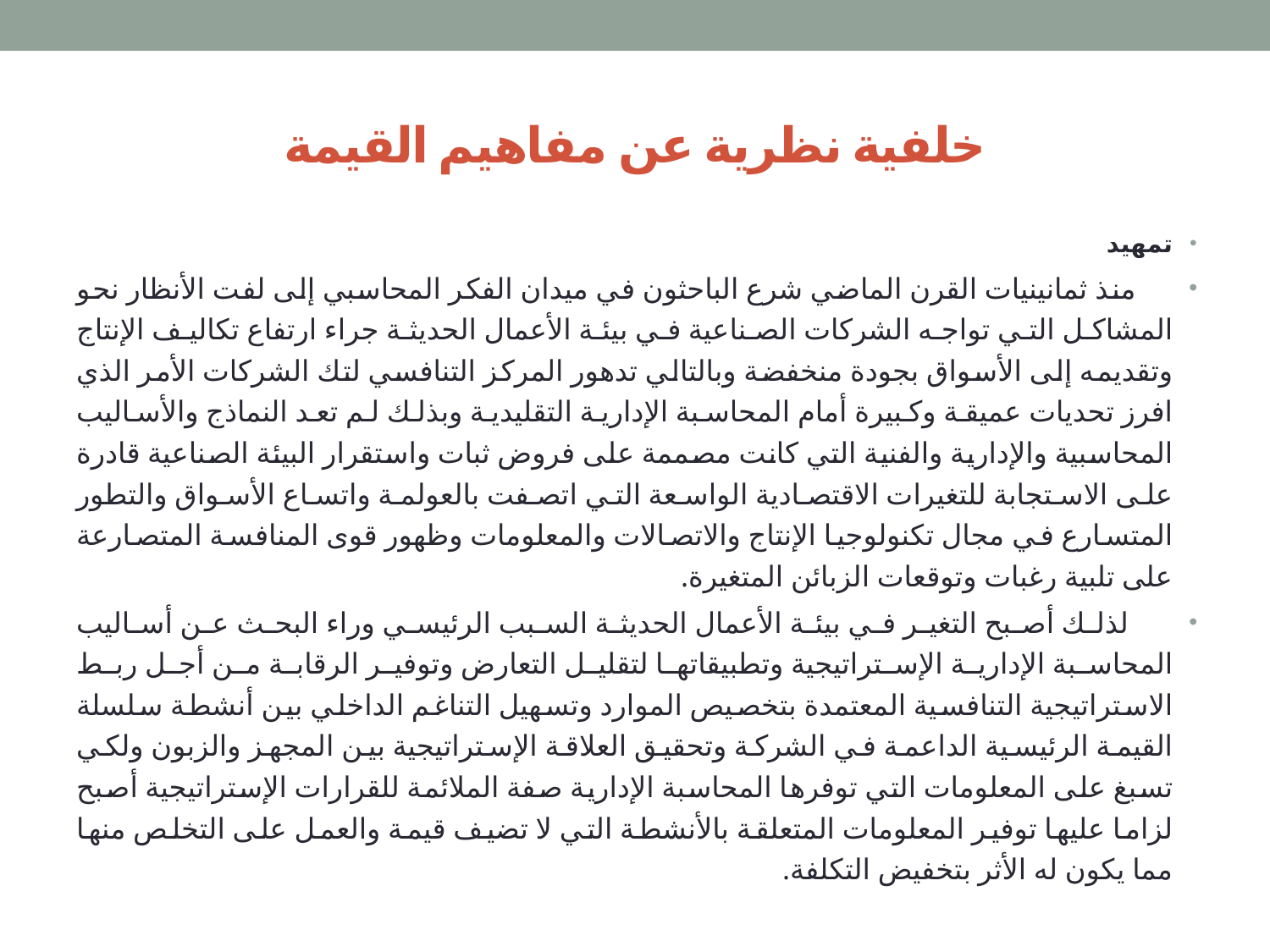

# خلفية نظرية عن مفاهيم القيمة
تمهيد
     منذ ثمانينيات القرن الماضي شرع الباحثون في ميدان الفكر المحاسبي إلى لفت الأنظار نحو المشاكل التي تواجه الشركات الصناعية في بيئة الأعمال الحديثة جراء ارتفاع تكاليف الإنتاج وتقديمه إلى الأسواق بجودة منخفضة وبالتالي تدهور المركز التنافسي لتك الشركات الأمر الذي افرز تحديات عميقة وكبيرة أمام المحاسبة الإدارية التقليدية وبذلك لم تعد النماذج والأساليب المحاسبية والإدارية والفنية التي كانت مصممة على فروض ثبات واستقرار البيئة الصناعية قادرة على الاستجابة للتغيرات الاقتصادية الواسعة التي اتصفت بالعولمة واتساع الأسواق والتطور المتسارع في مجال تكنولوجيا الإنتاج والاتصالات والمعلومات وظهور قوى المنافسة المتصارعة على تلبية رغبات وتوقعات الزبائن المتغيرة.
      لذلك أصبح التغير في بيئة الأعمال الحديثة السبب الرئيسي وراء البحث عن أساليب المحاسبة الإدارية الإستراتيجية وتطبيقاتها لتقليل التعارض وتوفير الرقابة من أجل ربط الاستراتيجية التنافسية المعتمدة بتخصيص الموارد وتسهيل التناغم الداخلي بين أنشطة سلسلة القيمة الرئيسية الداعمة في الشركة وتحقيق العلاقة الإستراتيجية بين المجهز والزبون ولكي تسبغ على المعلومات التي توفرها المحاسبة الإدارية صفة الملائمة للقرارات الإستراتيجية أصبح لزاما عليها توفير المعلومات المتعلقة بالأنشطة التي لا تضيف قيمة والعمل على التخلص منها مما يكون له الأثر بتخفيض التكلفة.